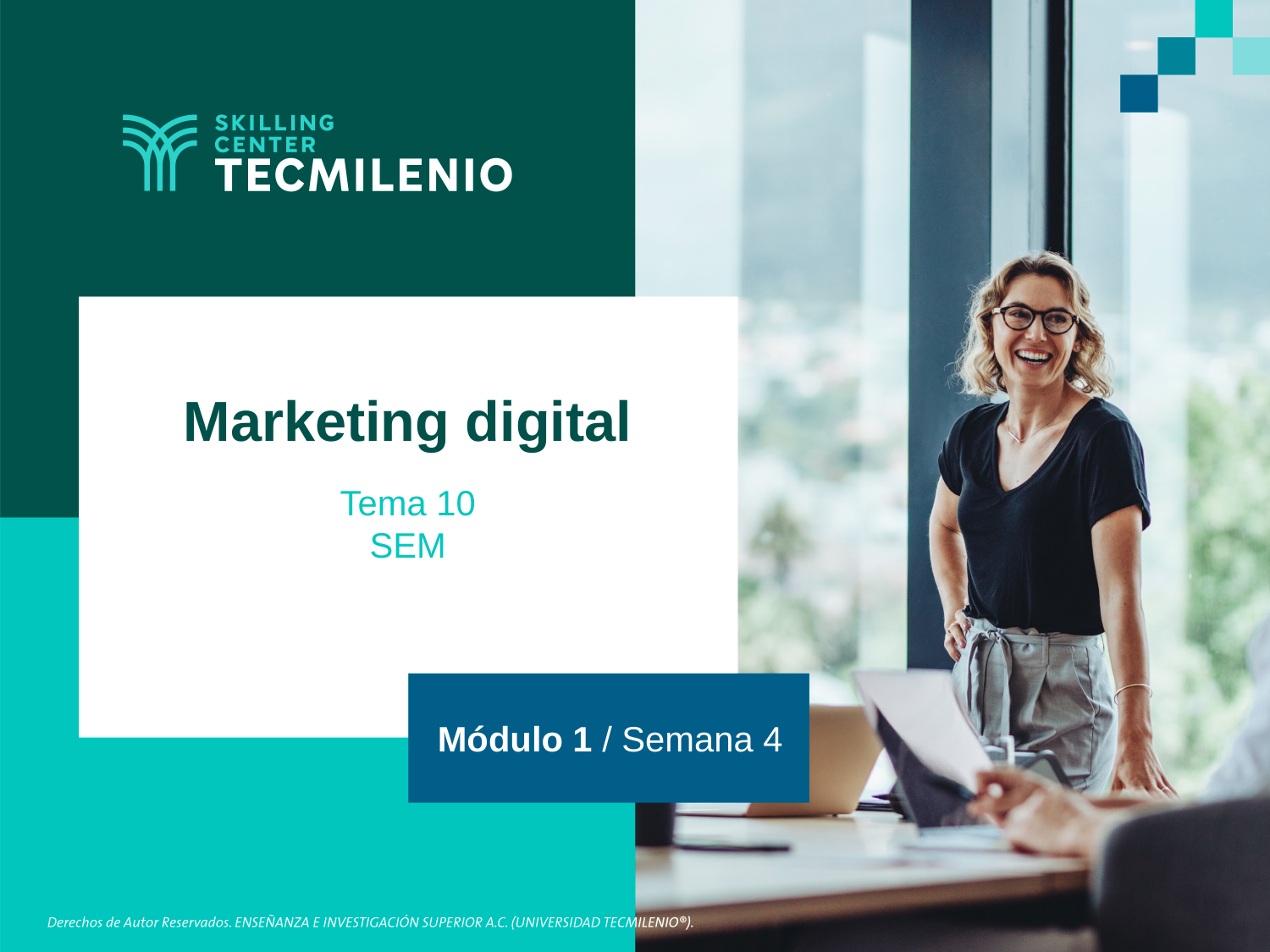

Marketing digital
Tema 10
SEM
Módulo 1 / Semana 4